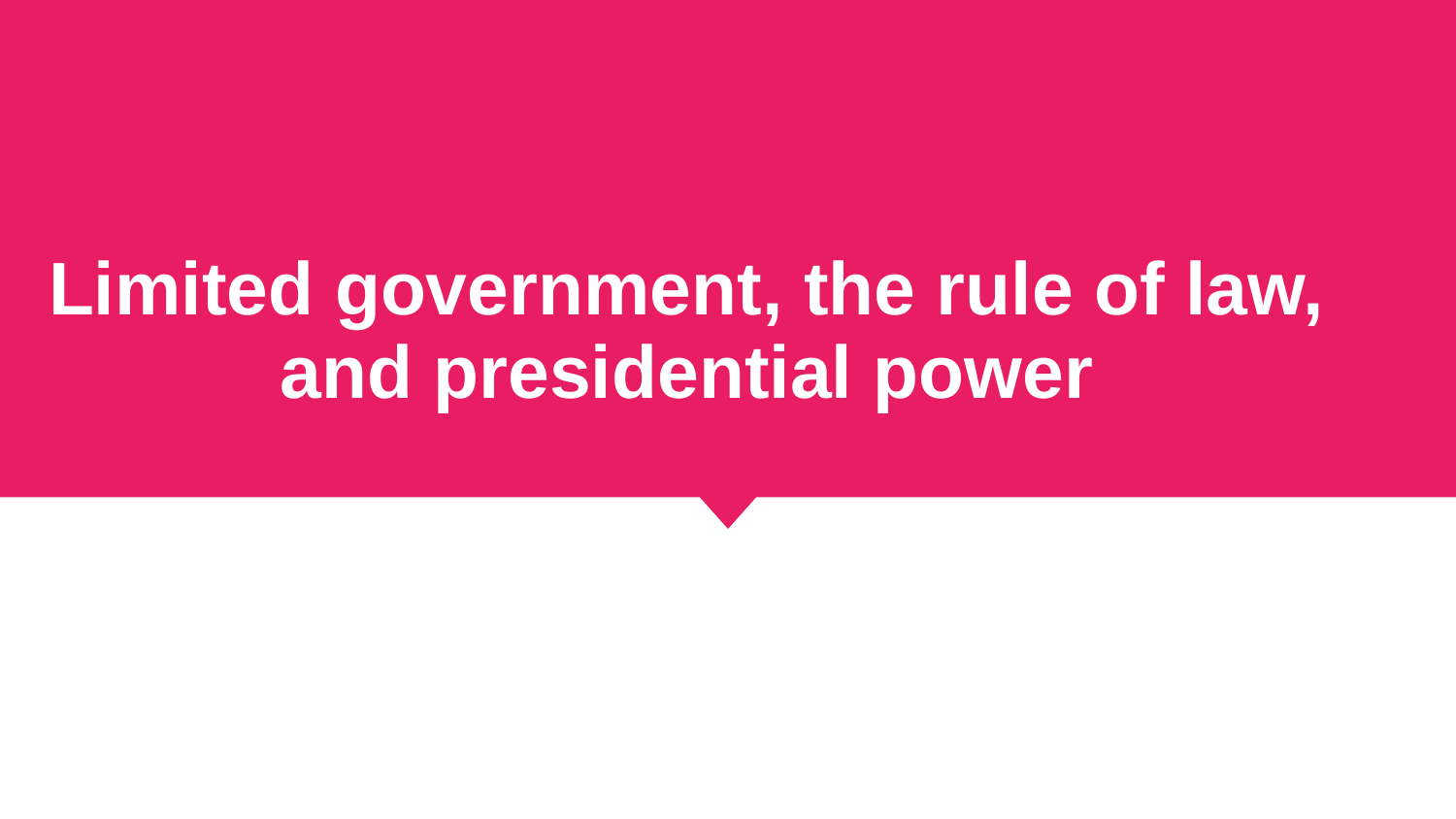

# Limited government, the rule of law, and presidential power